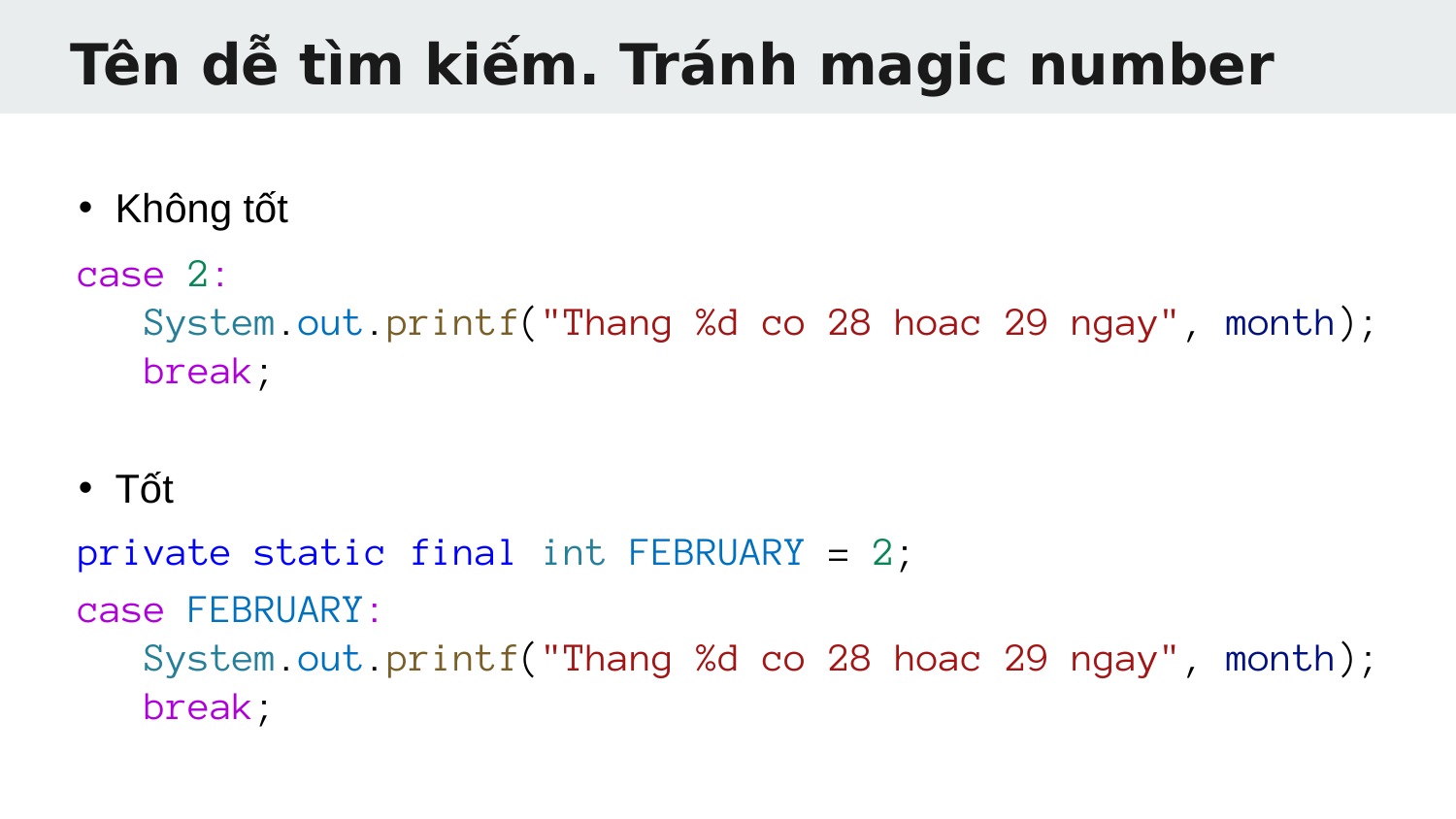

Tên dễ tìm kiếm. Tránh magic number
Không tốt
case 2:
   System.out.printf("Thang %d co 28 hoac 29 ngay", month);
   break;
Tốt
private static final int FEBRUARY = 2;
case FEBRUARY:
   System.out.printf("Thang %d co 28 hoac 29 ngay", month);
   break;